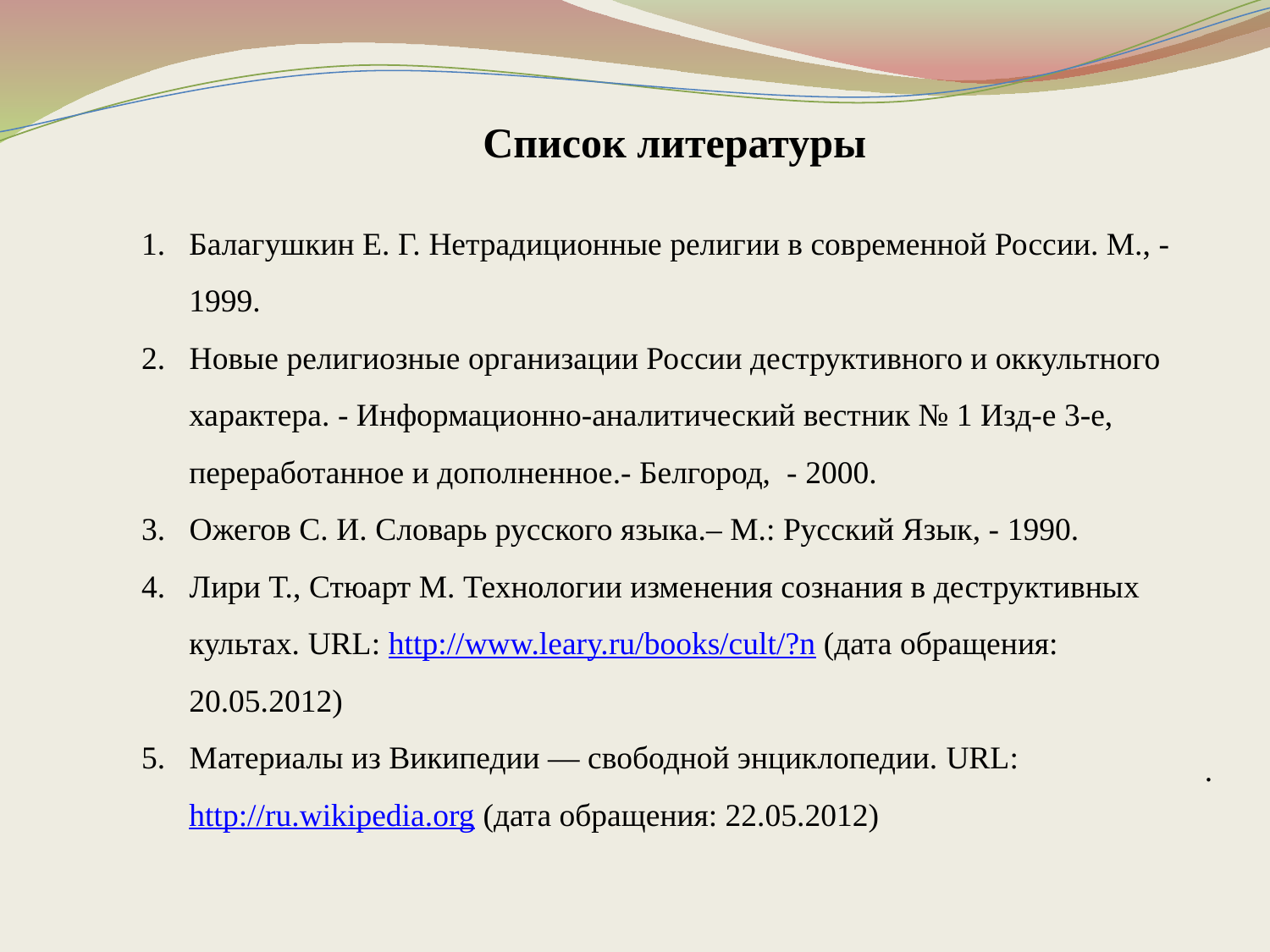

Список литературы

Балагушкин Е. Г. Нетрадиционные религии в современной России. М., - 1999.
2.   Новые религиозные организации России деструктивного и оккультного характера. - Информационно-аналитический вестник № 1 Изд-е 3-е, переработанное и дополненное.- Белгород,  - 2000.
3.   Ожегов С. И. Словарь русского языка.– М.: Русский Язык, - 1990.
4.   Лири Т., Стюарт М. Технологии изменения сознания в деструктивных культах. URL: http://www.leary.ru/books/cult/?n (дата обращения: 20.05.2012)
5.   Материалы из Википедии — свободной энциклопедии. URL: http://ru.wikipedia.org (дата обращения: 22.05.2012)

.